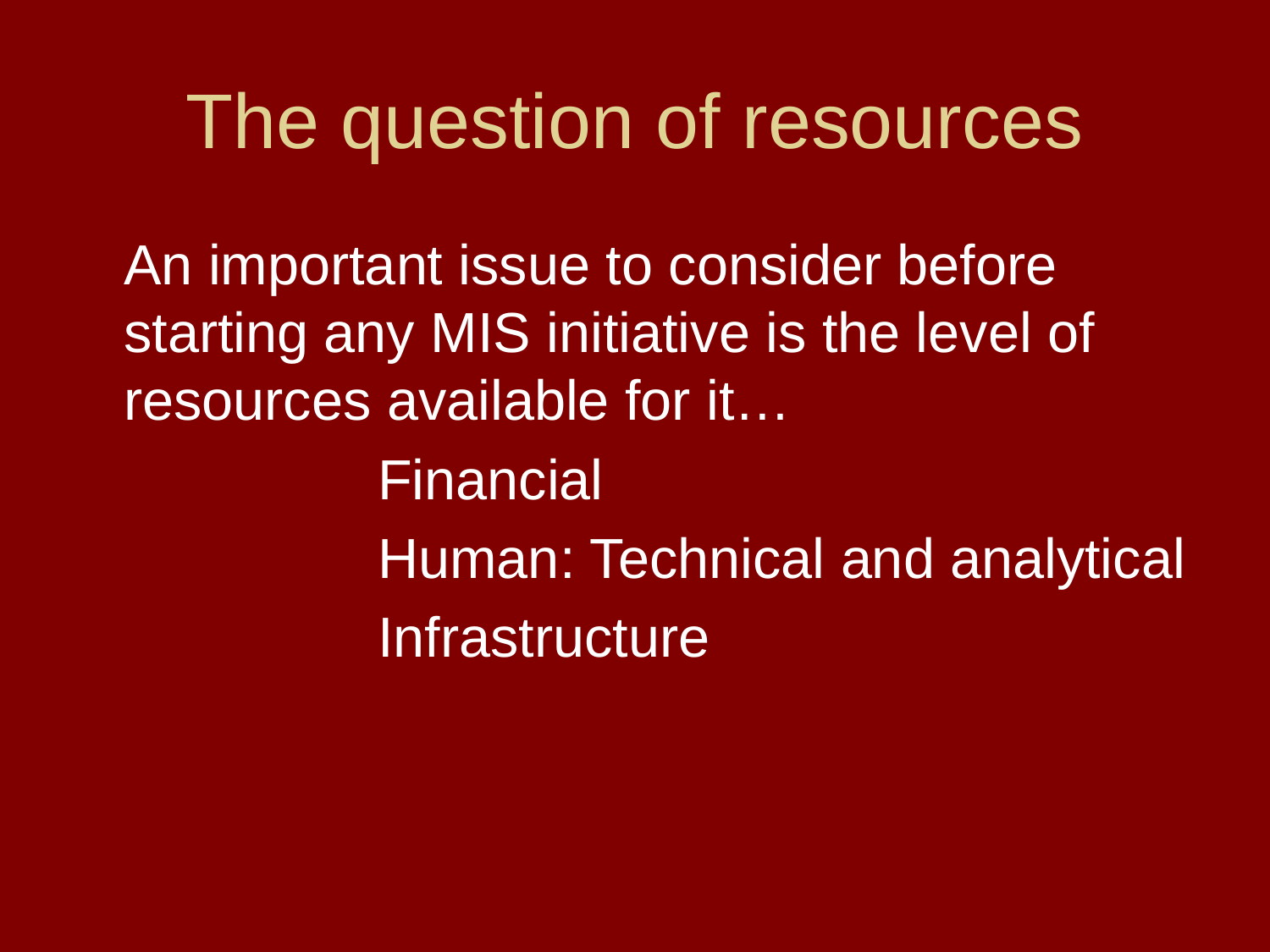

# The question of resources
	An important issue to consider before starting any MIS initiative is the level of resources available for it…
			Financial
			Human: Technical and analytical
			Infrastructure